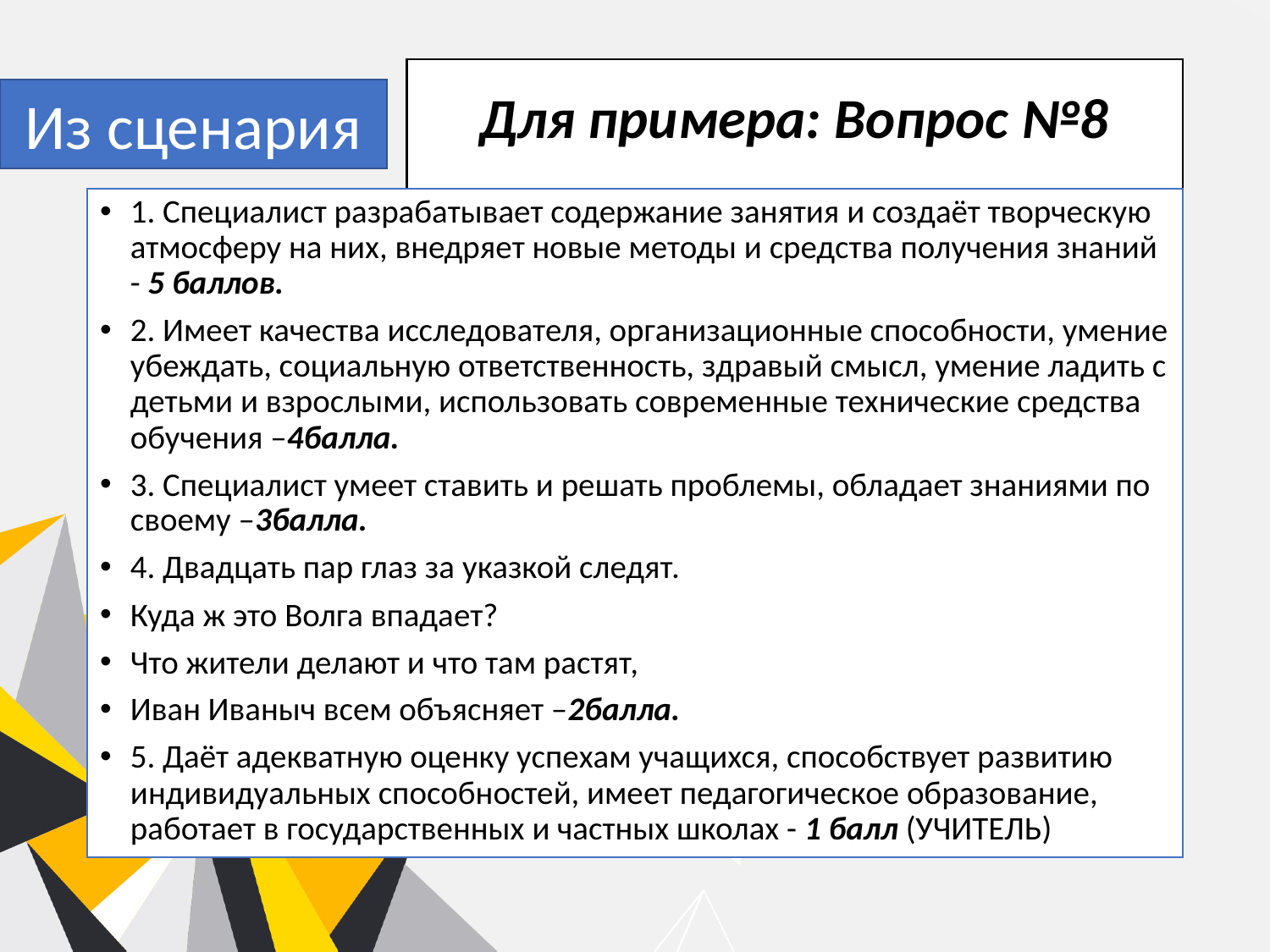

# Для примера: Вопрос №8
Из сценария
1. Специалист разрабатывает содержание занятия и создаёт творческую атмосферу на них, внедряет новые методы и средства получения знаний - 5 баллов.
2. Имеет качества исследователя, организационные способности, умение убеждать, социальную ответственность, здравый смысл, умение ладить с детьми и взрослыми, использовать современные технические средства обучения –4балла.
3. Специалист умеет ставить и решать проблемы, обладает знаниями по своему –3балла.
4. Двадцать пар глаз за указкой следят.
Куда ж это Волга впадает?
Что жители делают и что там растят,
Иван Иваныч всем объясняет –2балла.
5. Даёт адекватную оценку успехам учащихся, способствует развитию индивидуальных способностей, имеет педагогическое образование, работает в государственных и частных школах - 1 балл (УЧИТЕЛЬ)